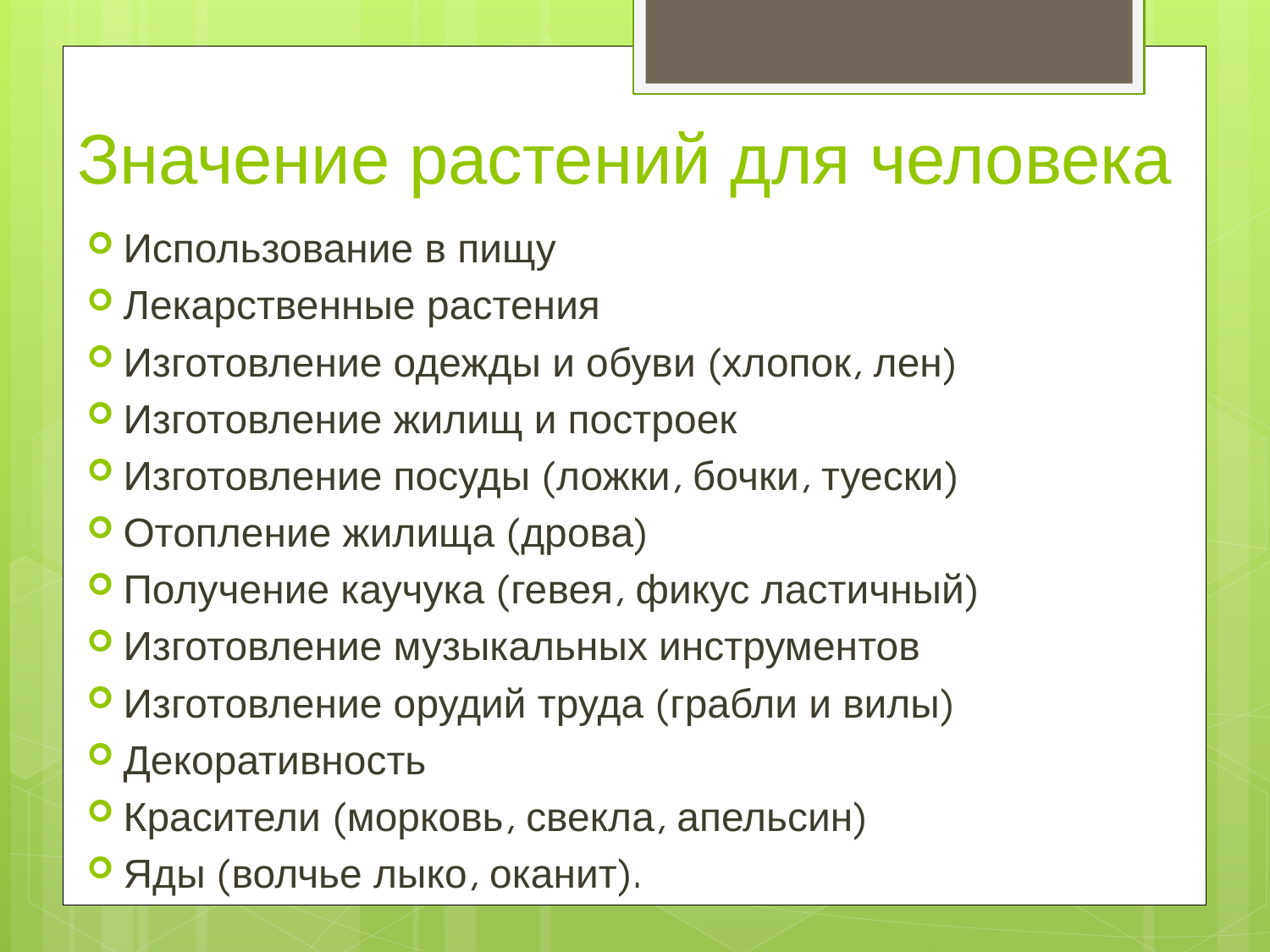

# Значение растений для человека
Использование в пищу
Лекарственные растения
Изготовление одежды и обуви (хлопок, лен)
Изготовление жилищ и построек
Изготовление посуды (ложки, бочки, туески)
Отопление жилища (дрова)
Получение каучука (гевея, фикус ластичный)
Изготовление музыкальных инструментов
Изготовление орудий труда (грабли и вилы)
Декоративность
Красители (морковь, свекла, апельсин)
Яды (волчье лыко, оканит).